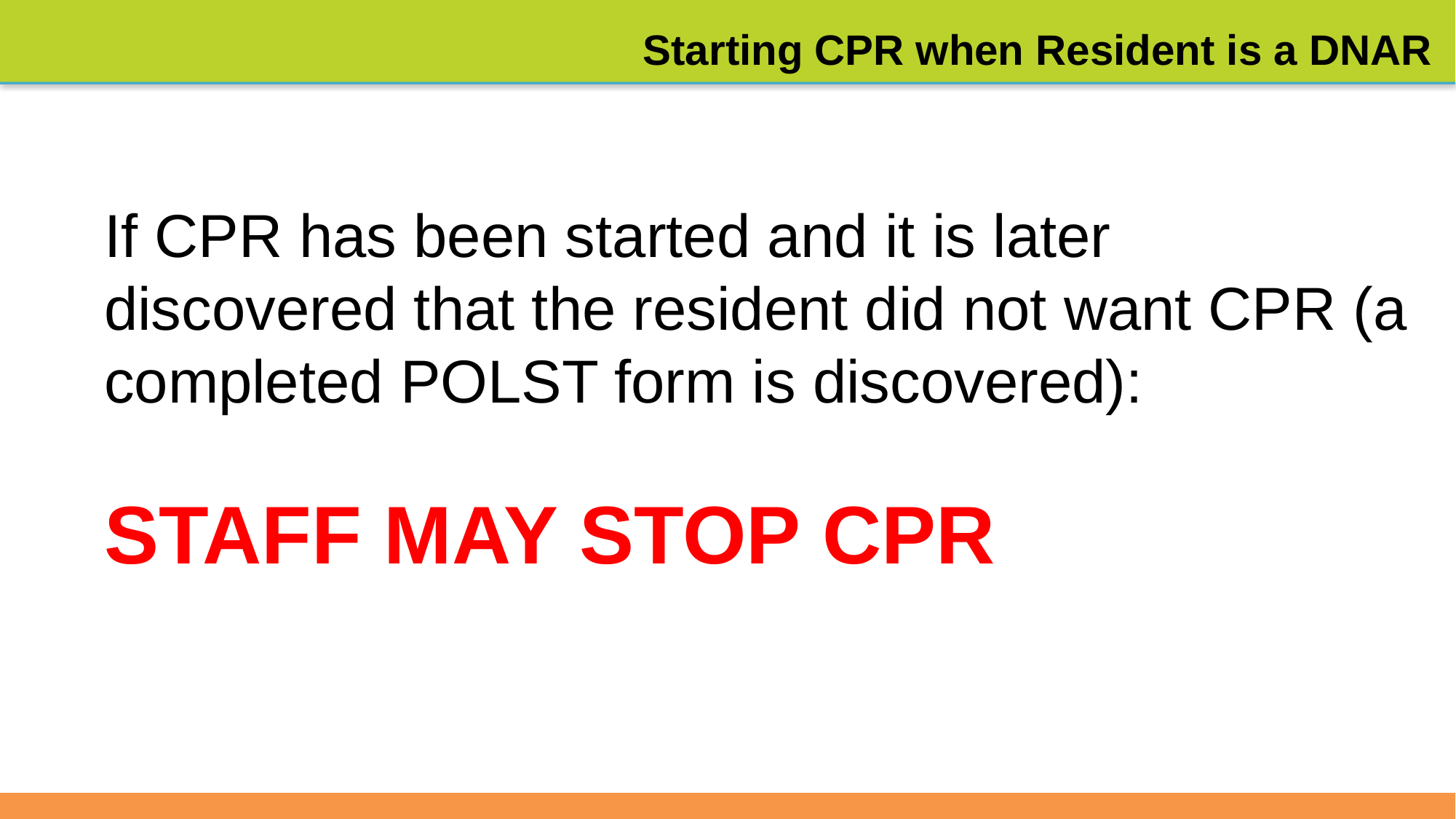

# Starting CPR when Resident is a DNAR
If CPR has been started and it is later discovered that the resident did not want CPR (a completed POLST form is discovered):

STAFF MAY STOP CPR